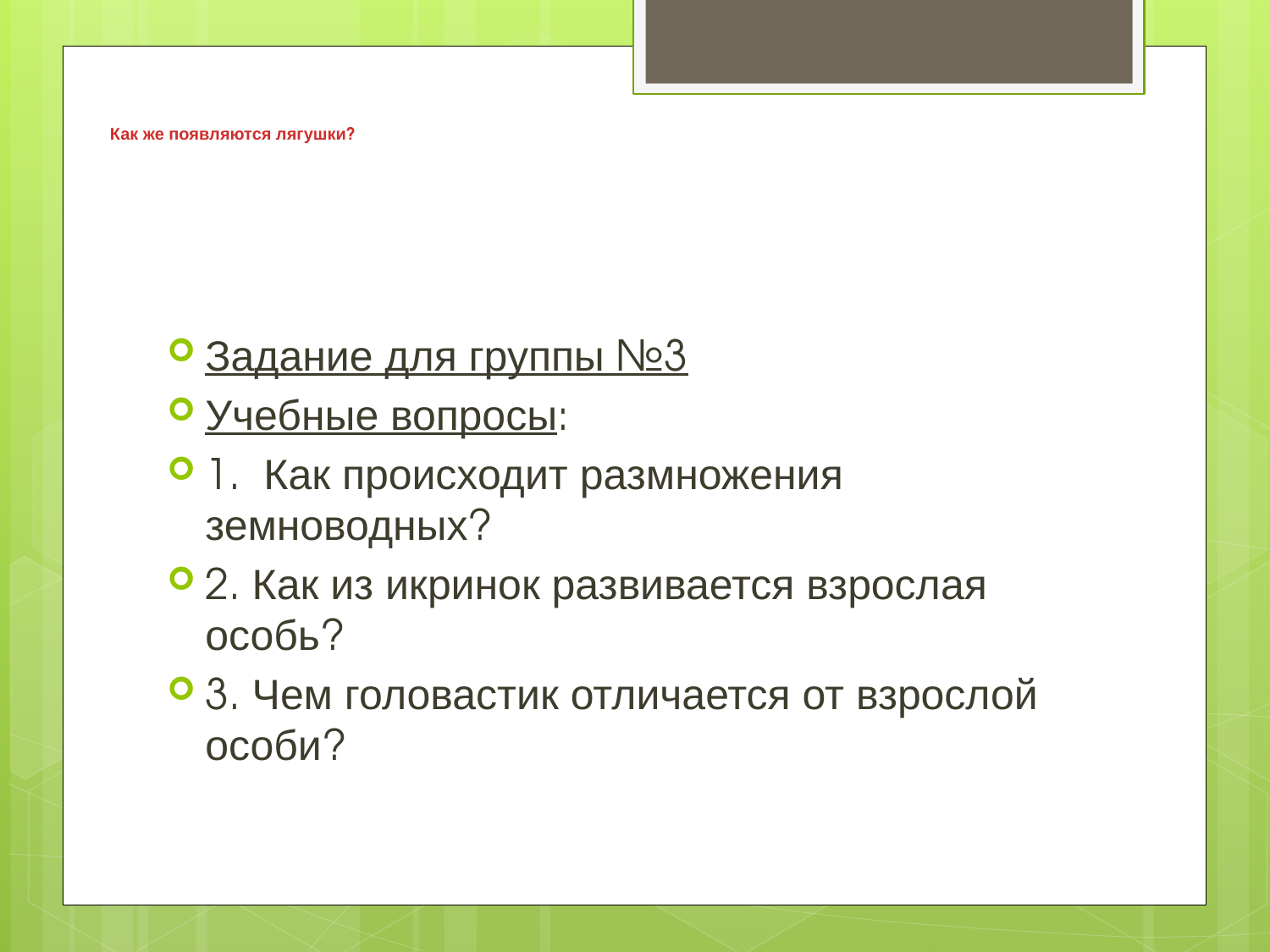

# Как же появляются лягушки?
Задание для группы №3
Учебные вопросы:
1.  Как происходит размножения земноводных?
2. Как из икринок развивается взрослая особь?
3. Чем головастик отличается от взрослой особи?